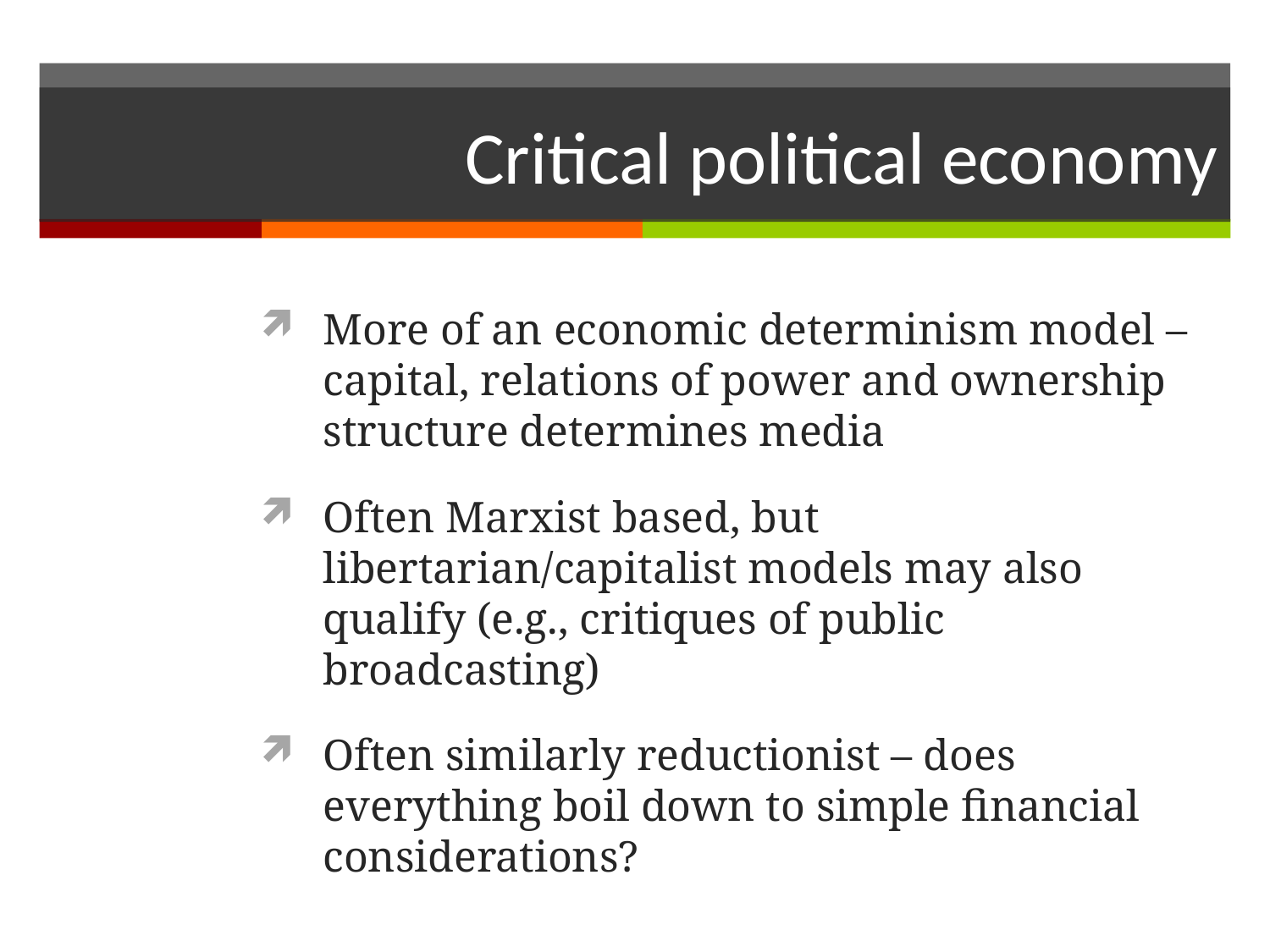

# Critical political economy
More of an economic determinism model – capital, relations of power and ownership structure determines media
Often Marxist based, but libertarian/capitalist models may also qualify (e.g., critiques of public broadcasting)
Often similarly reductionist – does everything boil down to simple financial considerations?